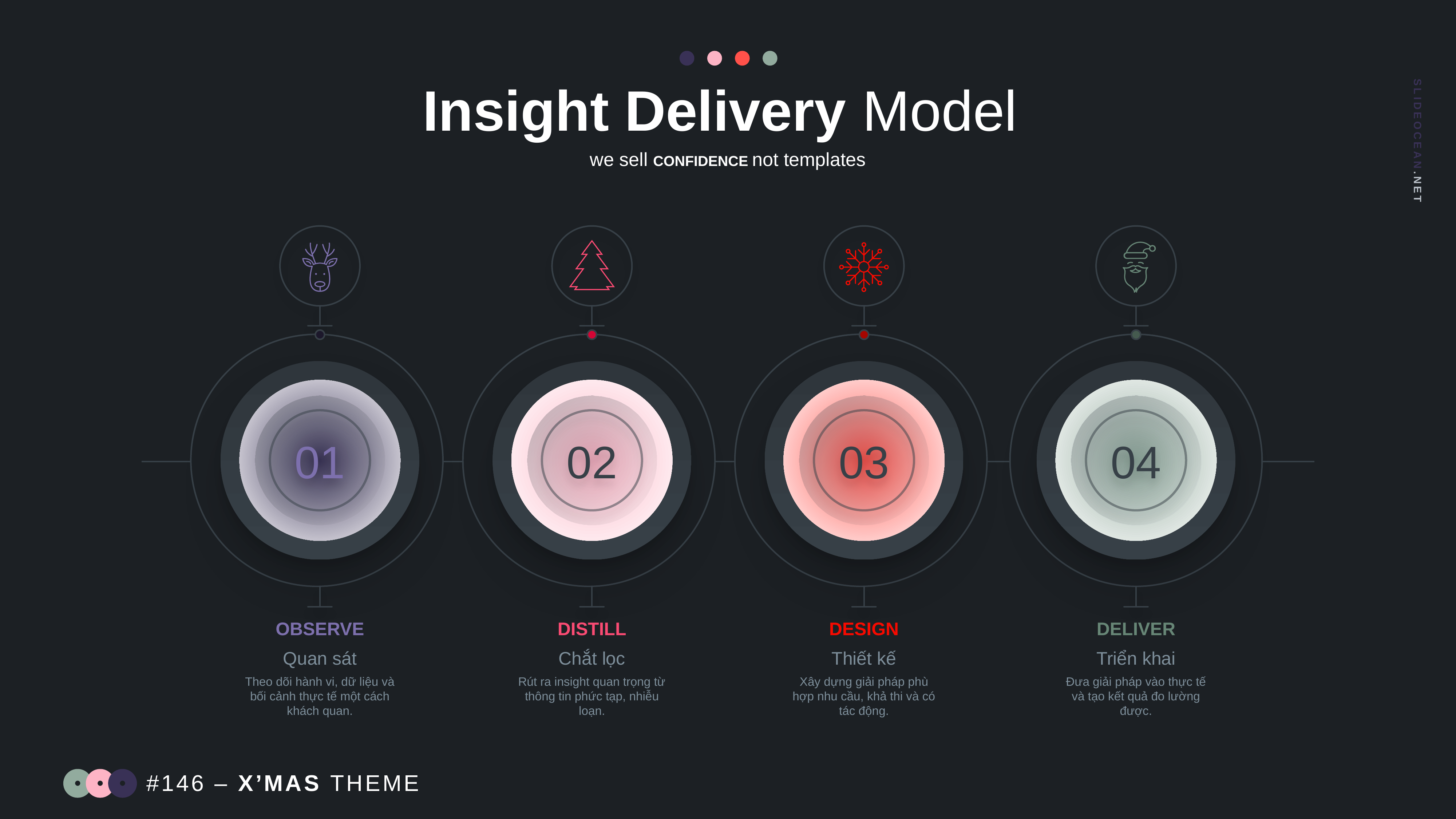

Insight Delivery Model
we sell CONFIDENCE not templates

01
02
03
04
OBSERVE
Quan sát
Theo dõi hành vi, dữ liệu và bối cảnh thực tế một cách khách quan.
DISTILL
Chắt lọc
Rút ra insight quan trọng từ thông tin phức tạp, nhiễu loạn.
DESIGN
Thiết kế
Xây dựng giải pháp phù hợp nhu cầu, khả thi và có tác động.
DELIVER
Triển khai
Đưa giải pháp vào thực tế và tạo kết quả đo lường được.
#146 – X’MAS THEME